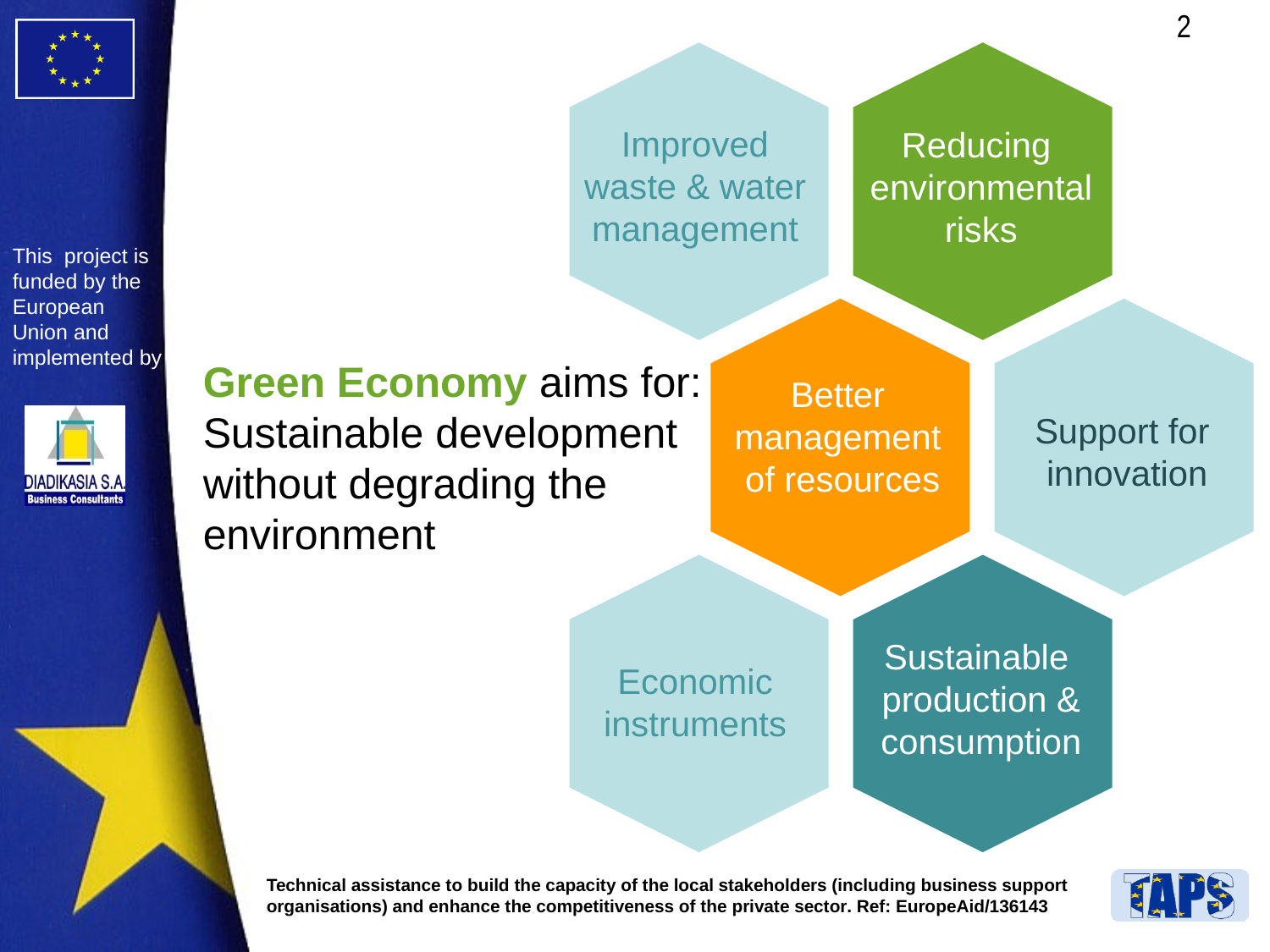

Improved waste & water
management
Reducing
environmental
risks

Green Economy aims for:
Sustainable development
without degrading the environment
Better
management
of resources

Support for
innovation
Sustainable
production &
consumption

Economic
instruments